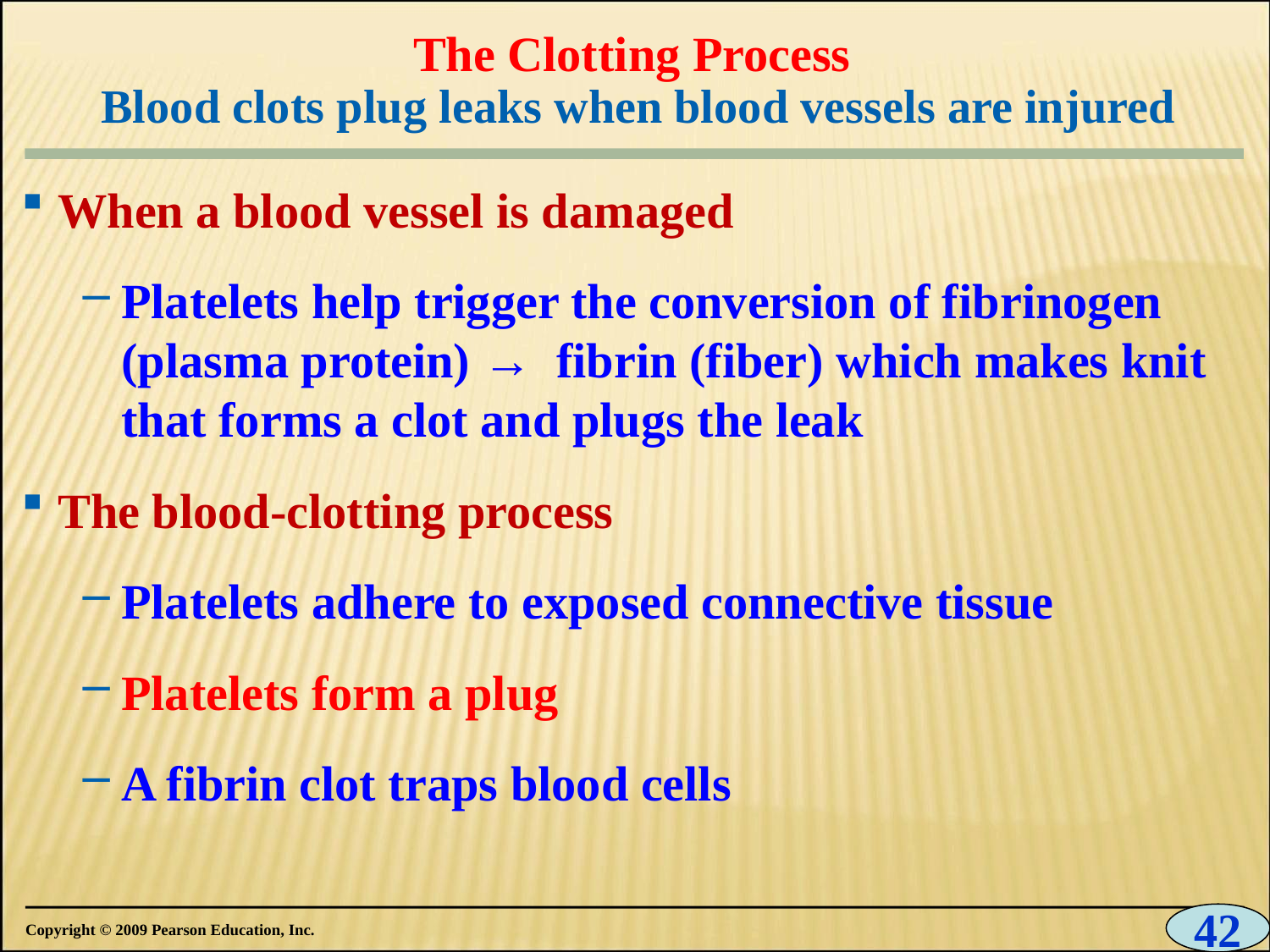

# The Clotting Process Blood clots plug leaks when blood vessels are injured
0

When a blood vessel is damaged
Platelets help trigger the conversion of fibrinogen (plasma protein) →  fibrin (fiber) which makes knit that forms a clot and plugs the leak
The blood-clotting process
Platelets adhere to exposed connective tissue
Platelets form a plug
A fibrin clot traps blood cells

42

Copyright © 2009 Pearson Education, Inc.